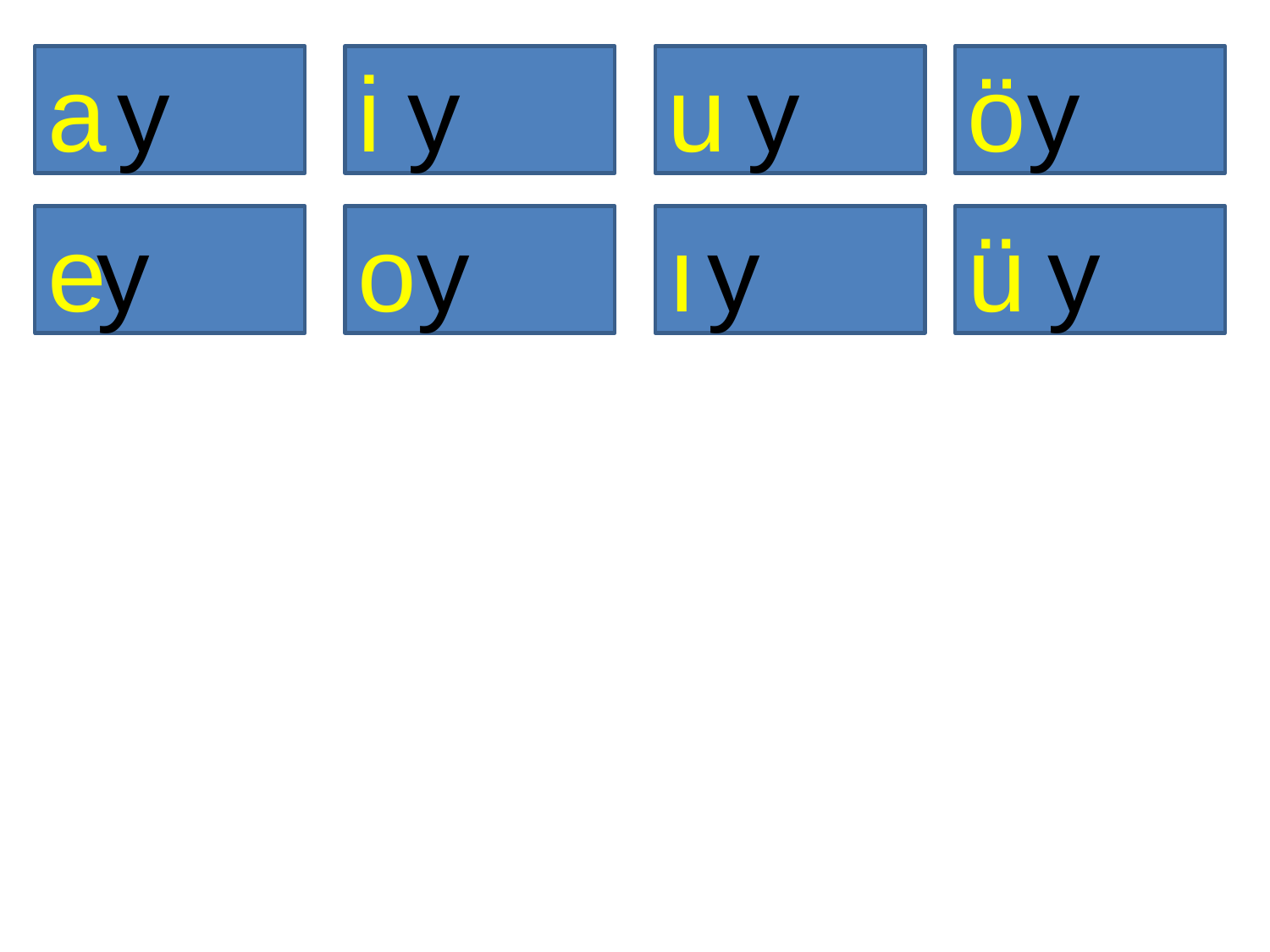

a
y
i
y
u
y
ö
y
e
y
o
y
ı
y
ü
y